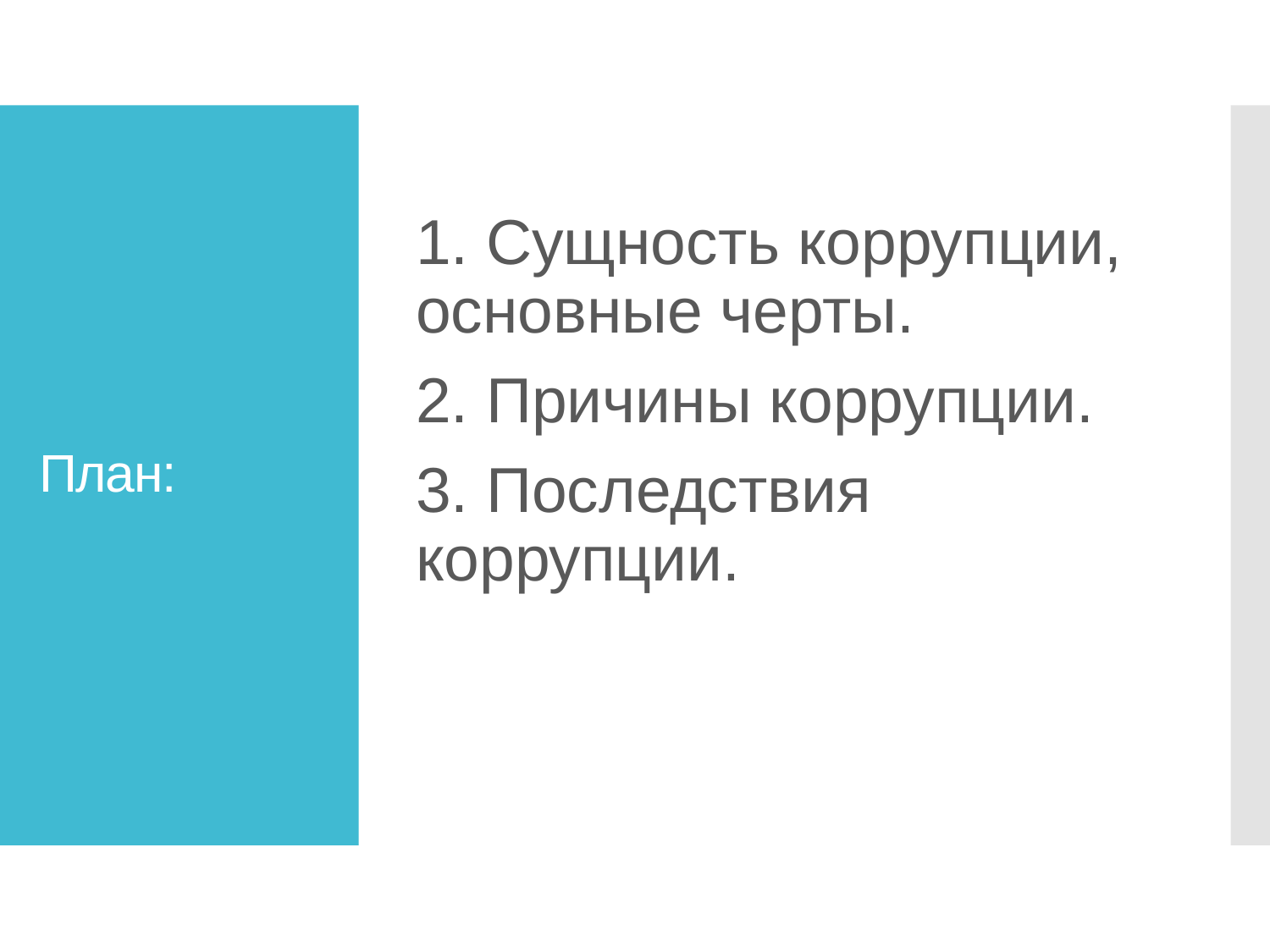

1. Сущность коррупции, основные черты.
2. Причины коррупции.
3. Последствия коррупции.

# План: